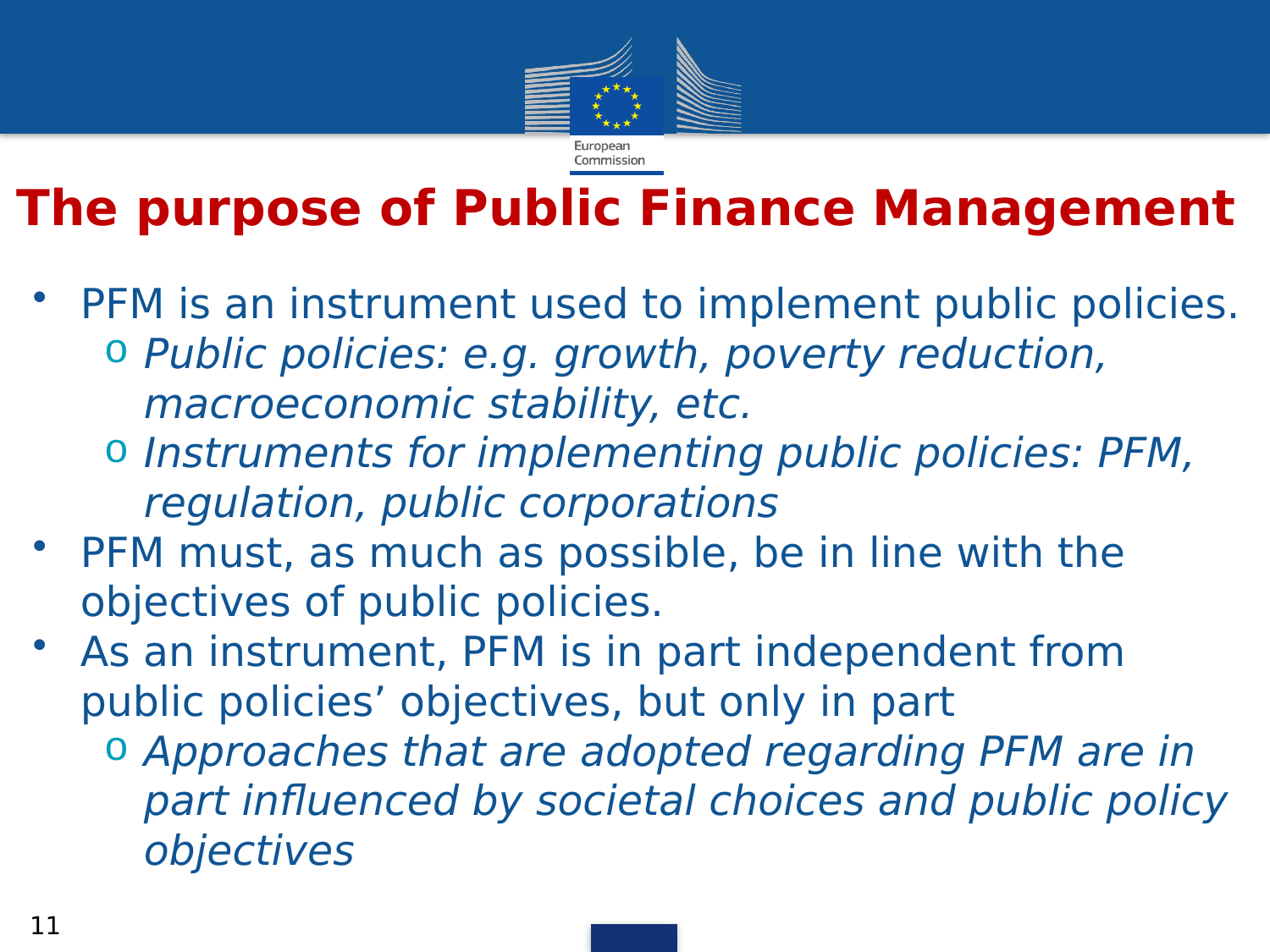

# The purpose of Public Finance Management
PFM is an instrument used to implement public policies.
Public policies: e.g. growth, poverty reduction, macroeconomic stability, etc.
Instruments for implementing public policies: PFM, regulation, public corporations
PFM must, as much as possible, be in line with the objectives of public policies.
As an instrument, PFM is in part independent from public policies’ objectives, but only in part
Approaches that are adopted regarding PFM are in part influenced by societal choices and public policy objectives
11